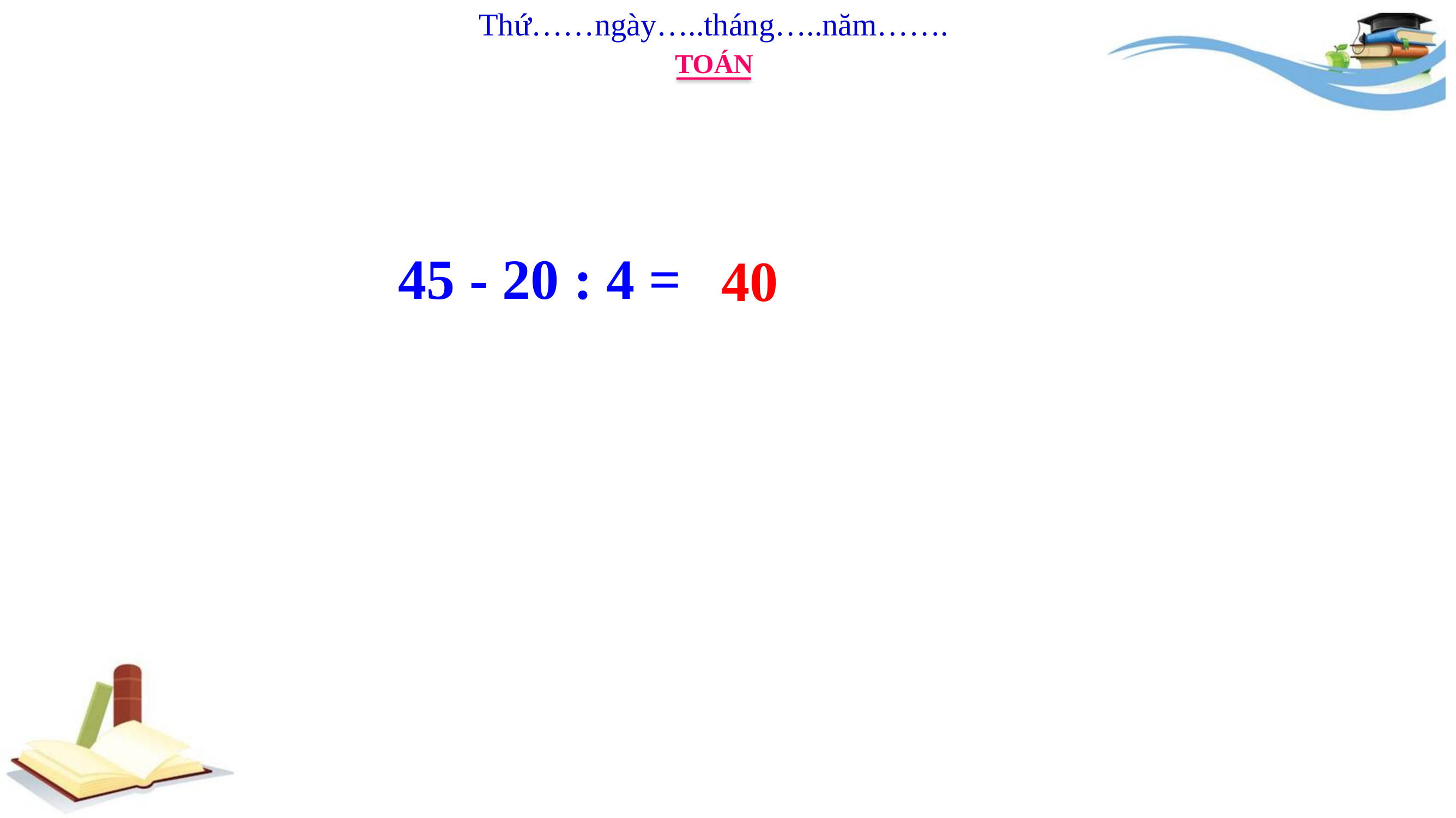

Thứ……ngày…..tháng…..năm…….
TOÁN
45 - 20 : 4 =
40